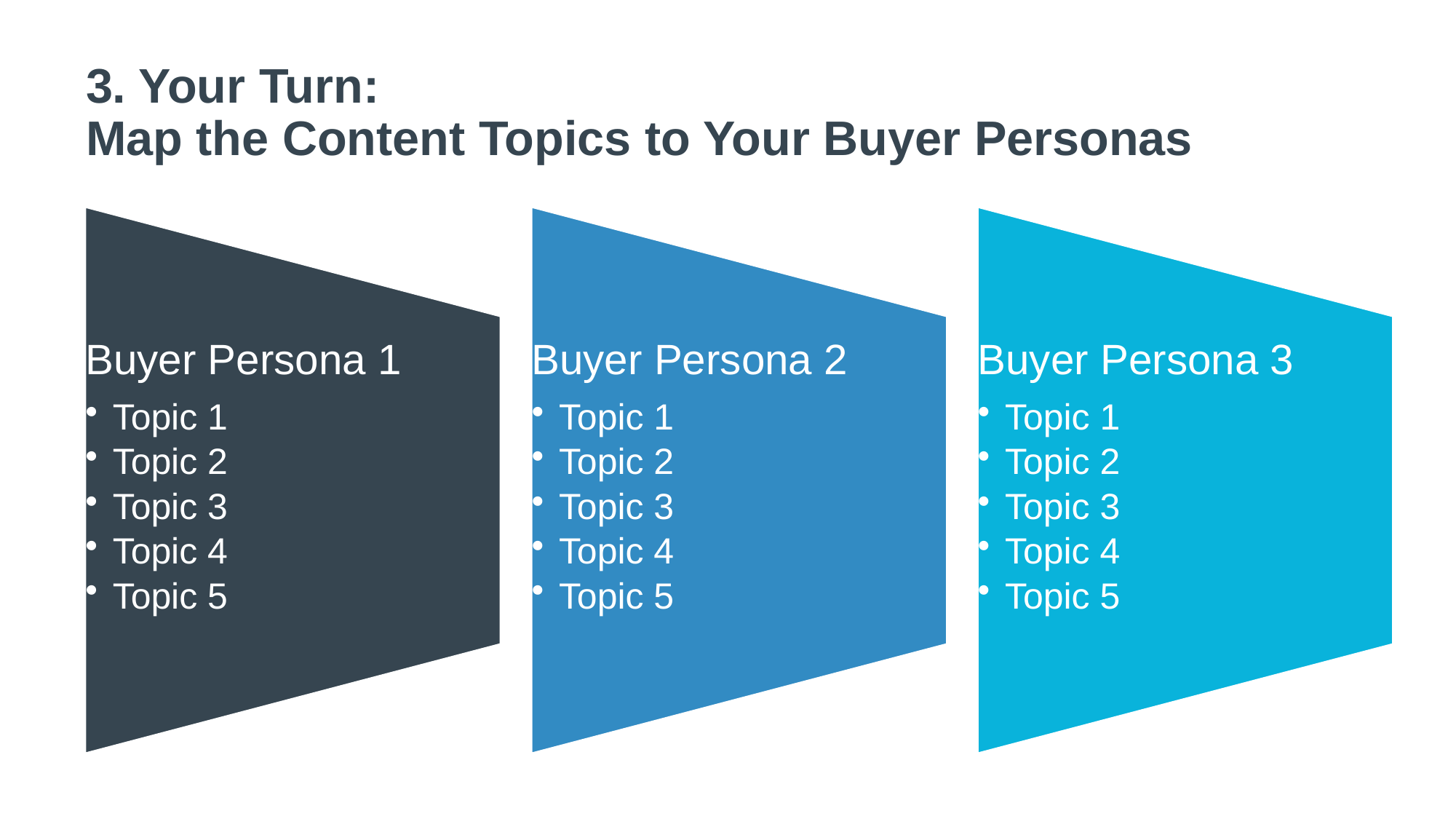

# 3. Your Turn: Map the Content Topics to Your Buyer Personas
Buyer Persona 1
Topic 1
Topic 2
Topic 3
Topic 4
Topic 5
Buyer Persona 2
Topic 1
Topic 2
Topic 3
Topic 4
Topic 5
Buyer Persona 3
Topic 1
Topic 2
Topic 3
Topic 4
Topic 5